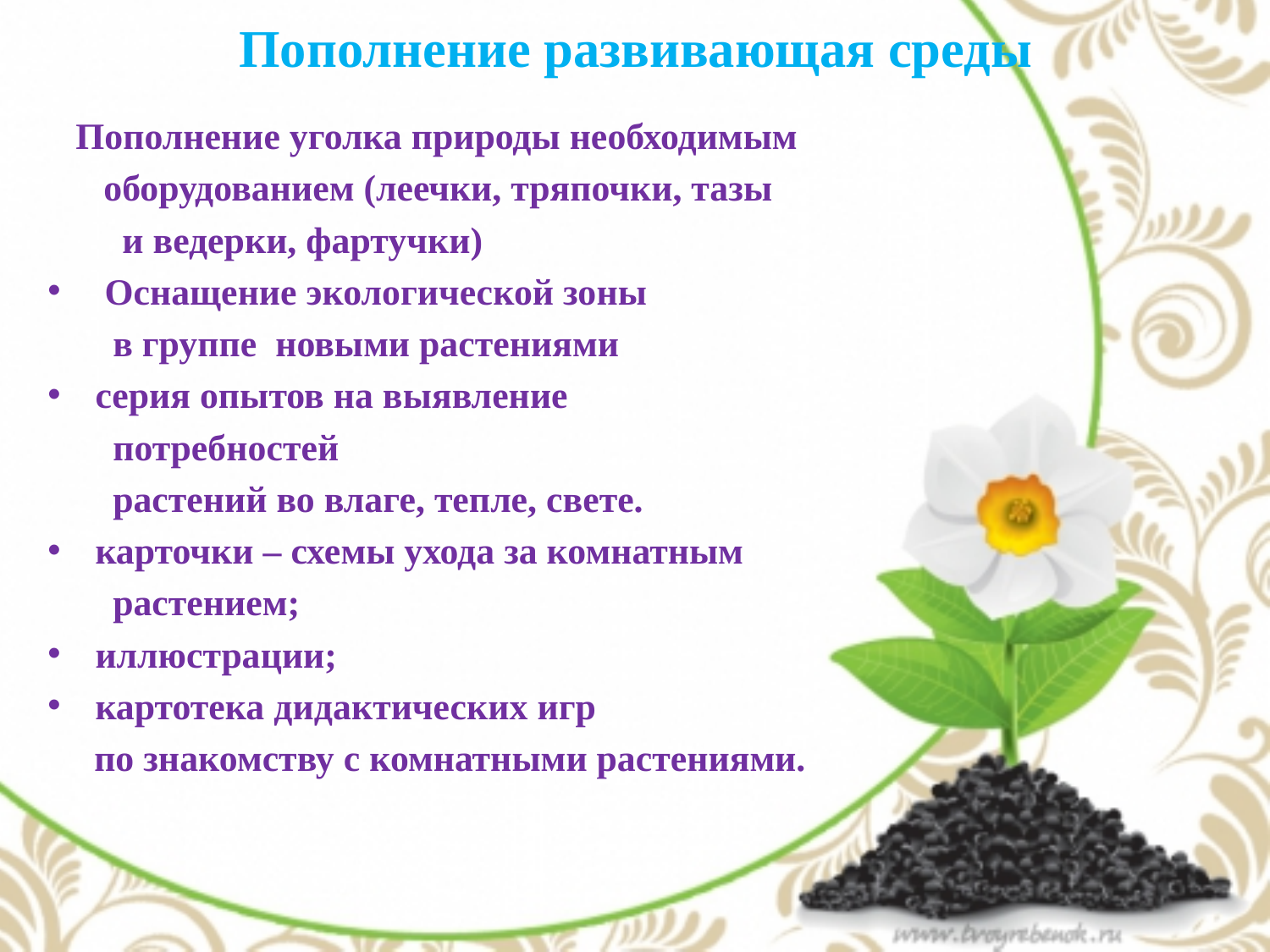

# Пополнение развивающая среды
   Пополнение уголка природы необходимым
      оборудованием (леечки, тряпочки, тазы
        и ведерки, фартучки)
 Оснащение экологической зоны
       в группе  новыми растениями
серия опытов на выявление
       потребностей
       растений во влаге, тепле, свете.
карточки – схемы ухода за комнатным
       растением;
иллюстрации;
картотека дидактических игр
     по знакомству с комнатными растениями.